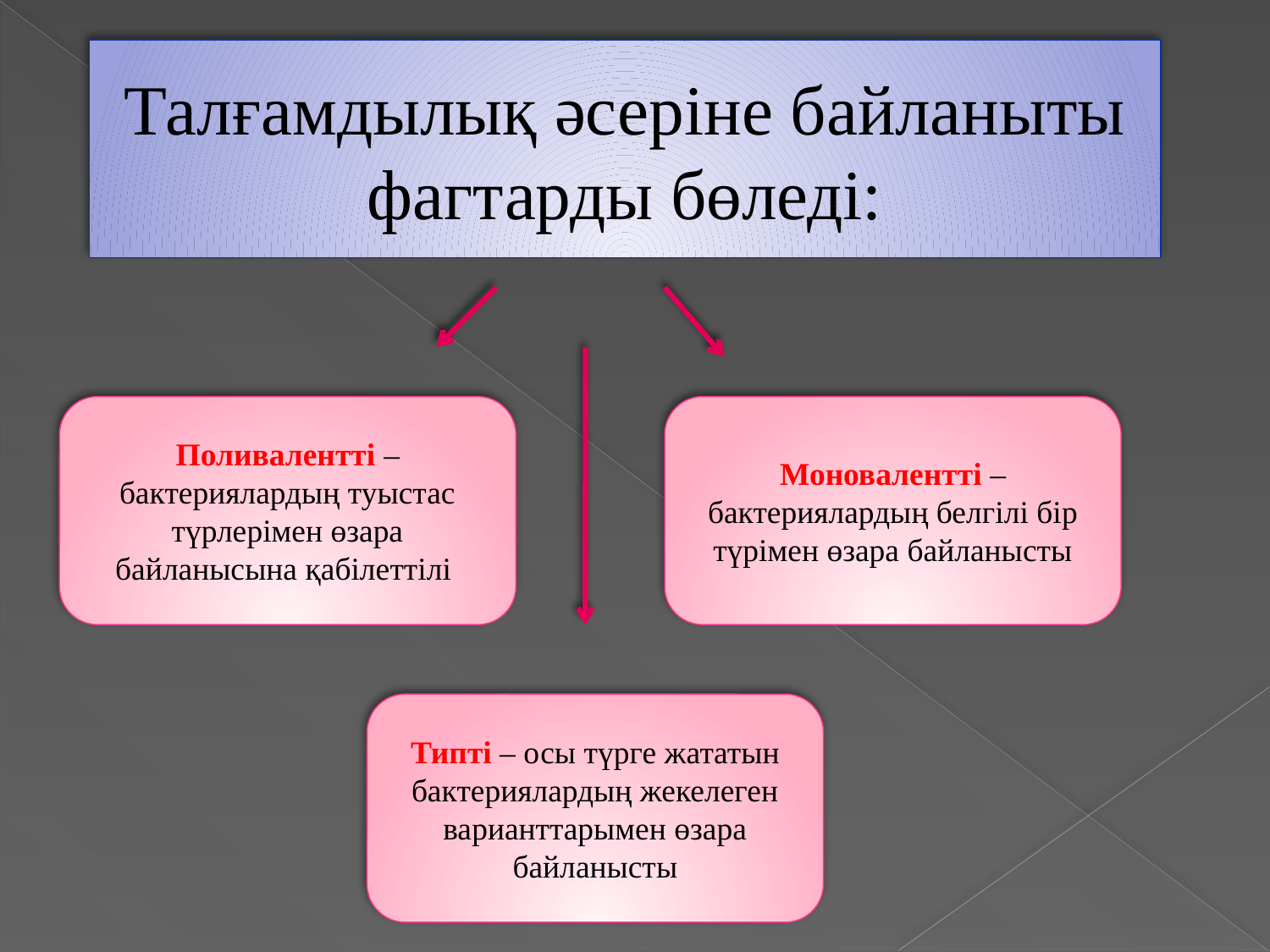

Талғамдылық әсеріне байланыты фагтарды бөледі:
Поливалентті – бактериялардың туыстас түрлерімен өзара байланысына қабілеттілі
Моновалентті – бактериялардың белгілі бір түрімен өзара байланысты
Типті – осы түрге жататын бактериялардың жекелеген варианттарымен өзара байланысты